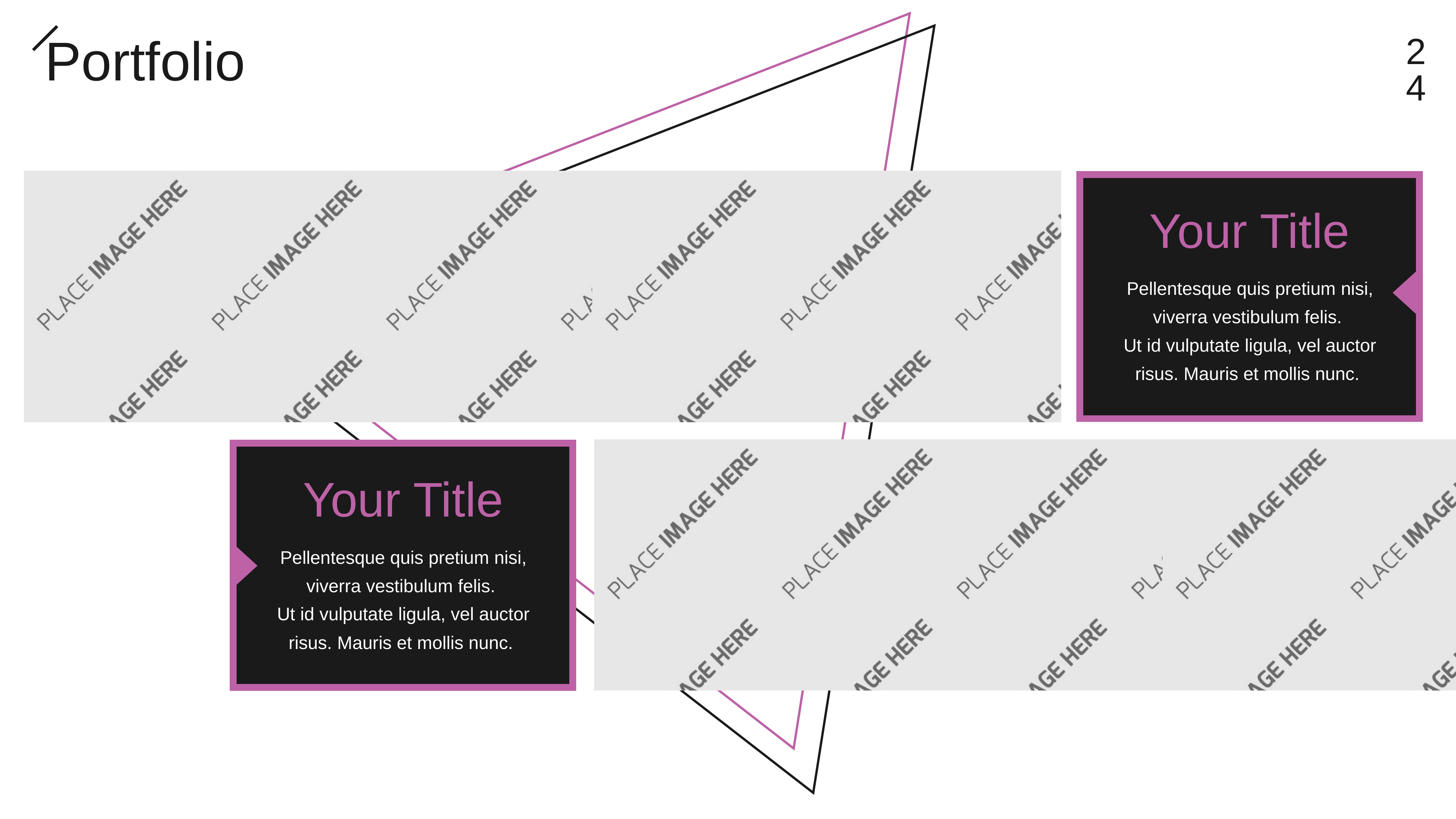

24
Portfolio

Your Title
Pellentesque quis pretium nisi, viverra vestibulum felis.
Ut id vulputate ligula, vel auctor risus. Mauris et mollis nunc.

Your Title
Pellentesque quis pretium nisi, viverra vestibulum felis.
Ut id vulputate ligula, vel auctor risus. Mauris et mollis nunc.